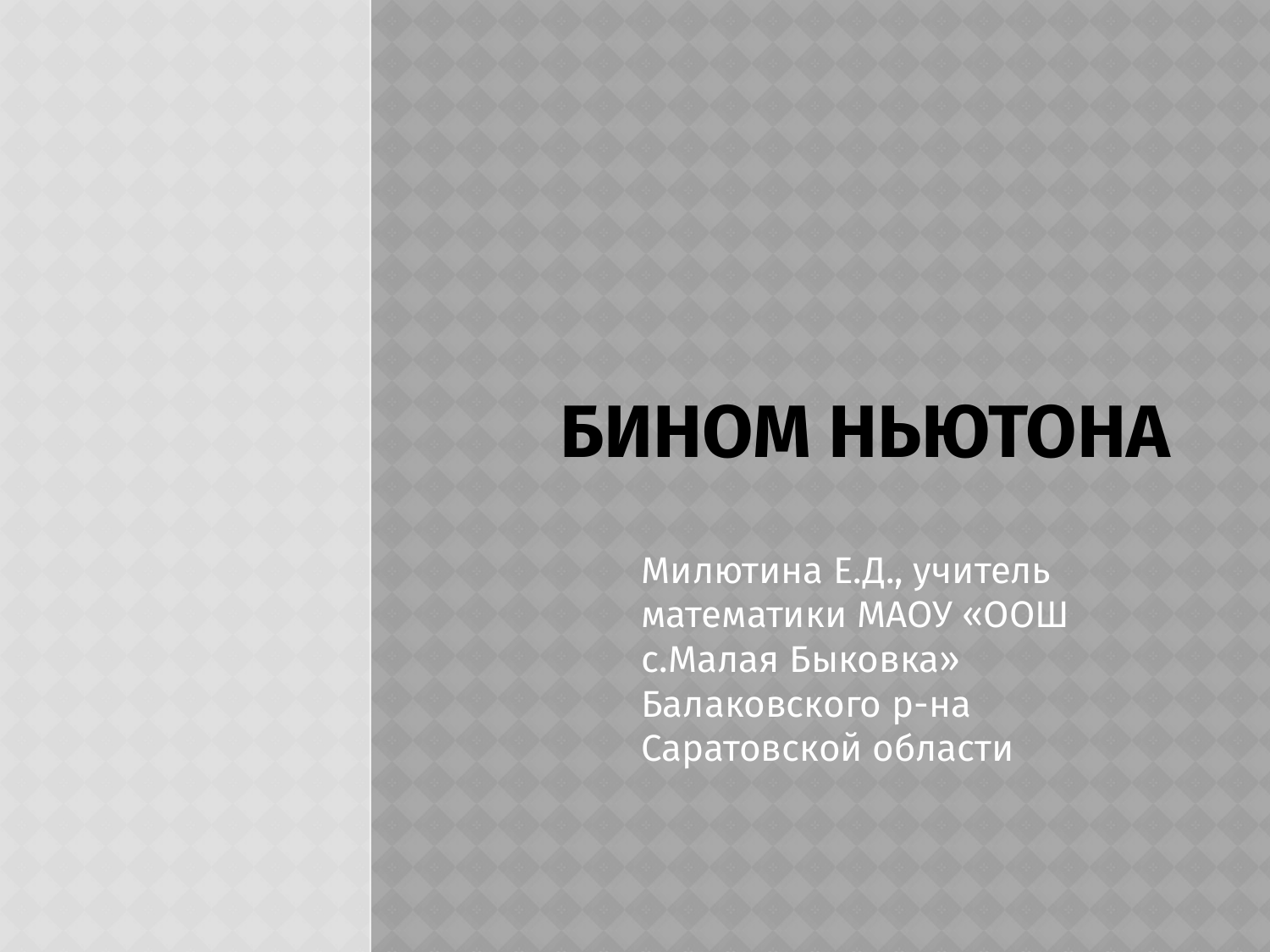

# Бином Ньютона
Милютина Е.Д., учитель математики МАОУ «ООШ с.Малая Быковка» Балаковского р-на Саратовской области